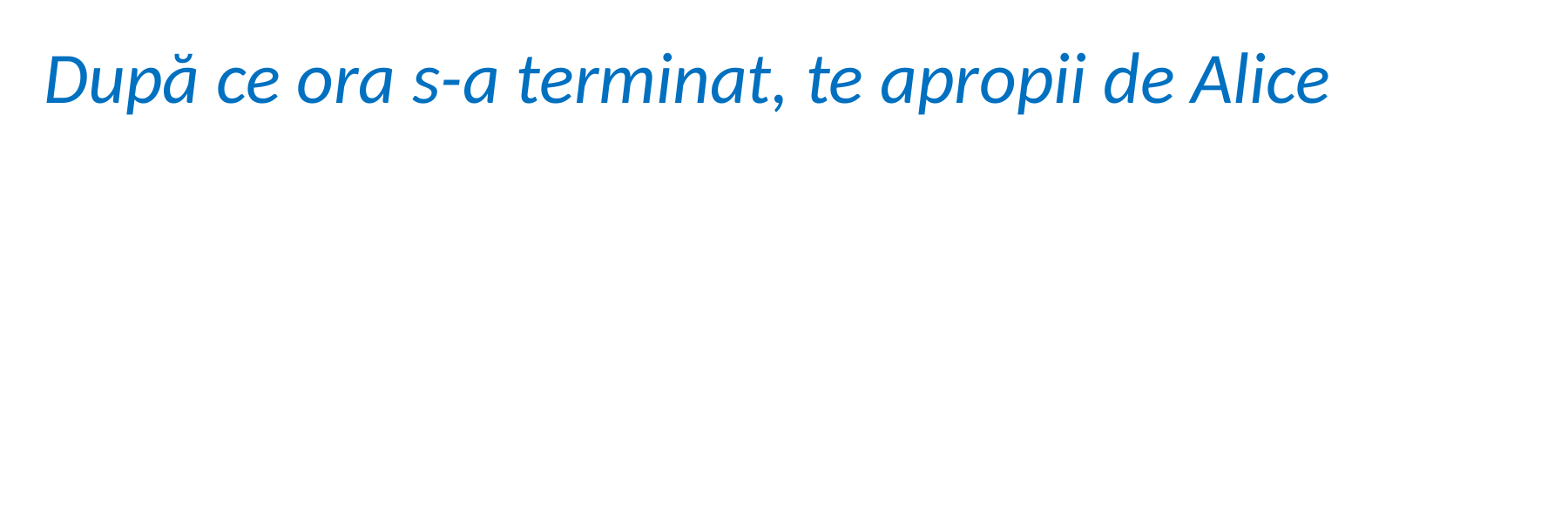

După ce ora s-a terminat, te apropii de Alice